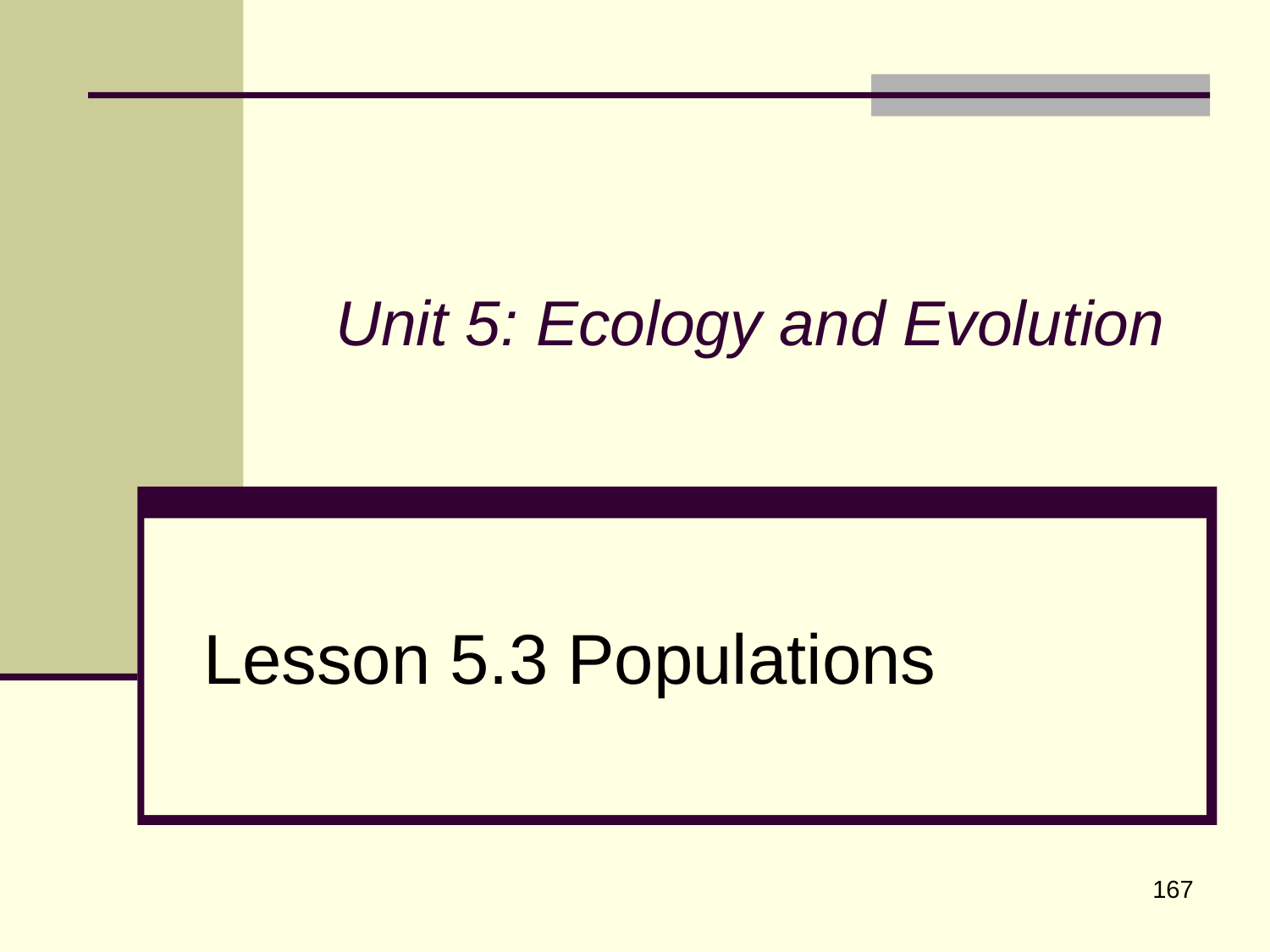

# Unit 5: Ecology and Evolution
Lesson 5.3 Populations
167